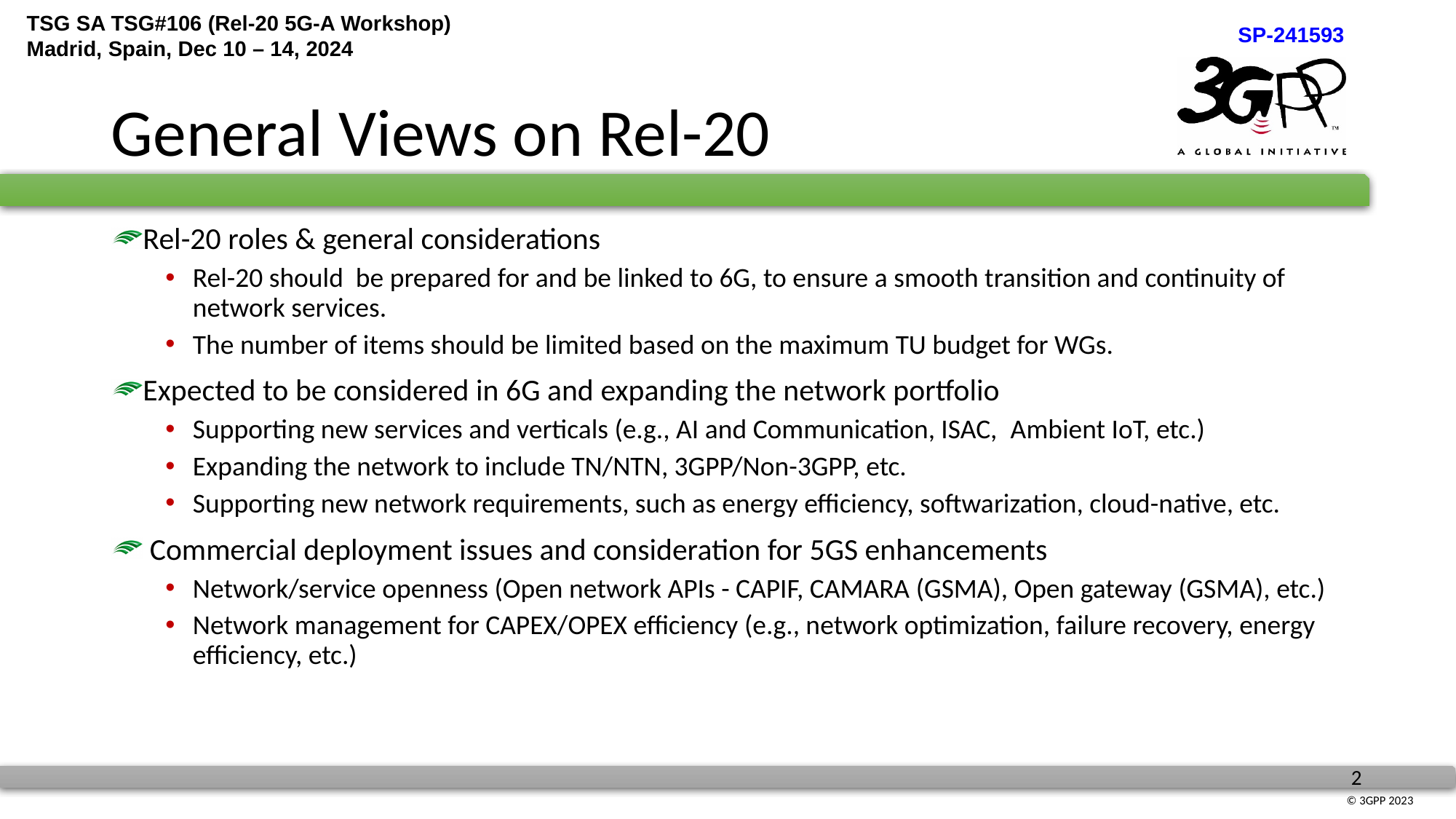

# General Views on Rel-20
Rel-20 roles & general considerations
Rel-20 should  be prepared for and be linked to 6G, to ensure a smooth transition and continuity of network services.
The number of items should be limited based on the maximum TU budget for WGs.
Expected to be considered in 6G and expanding the network portfolio
Supporting new services and verticals (e.g., AI and Communication, ISAC,  Ambient IoT, etc.)
Expanding the network to include TN/NTN, 3GPP/Non-3GPP, etc.
Supporting new network requirements, such as energy efficiency, softwarization, cloud-native, etc.
 Commercial deployment issues and consideration for 5GS enhancements
Network/service openness (Open network APIs - CAPIF, CAMARA (GSMA), Open gateway (GSMA), etc.)
Network management for CAPEX/OPEX efficiency (e.g., network optimization, failure recovery, energy efficiency, etc.)